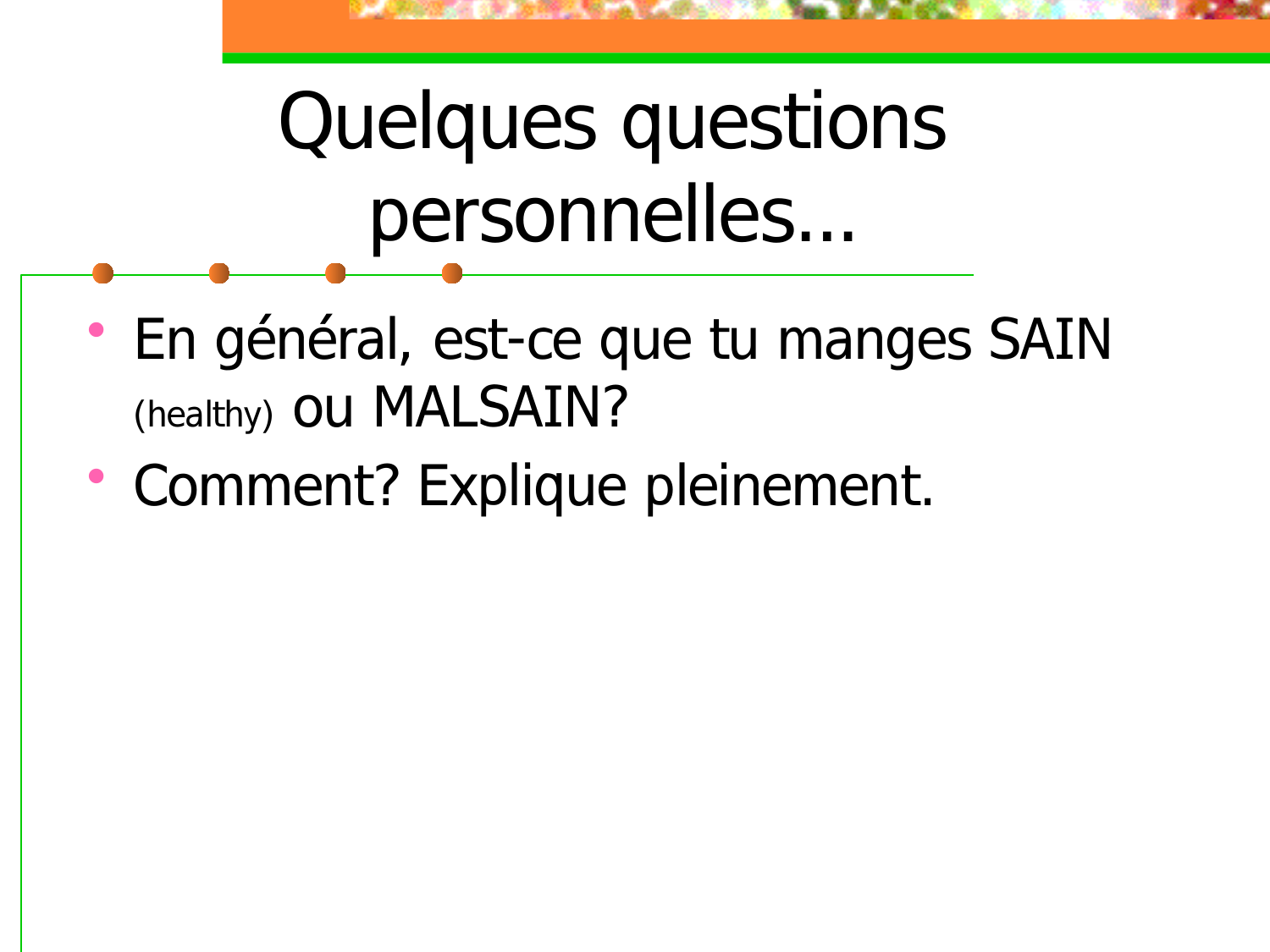

# Quelques questions personnelles…
En général, est-ce que tu manges SAIN (healthy) ou MALSAIN?
Comment? Explique pleinement.